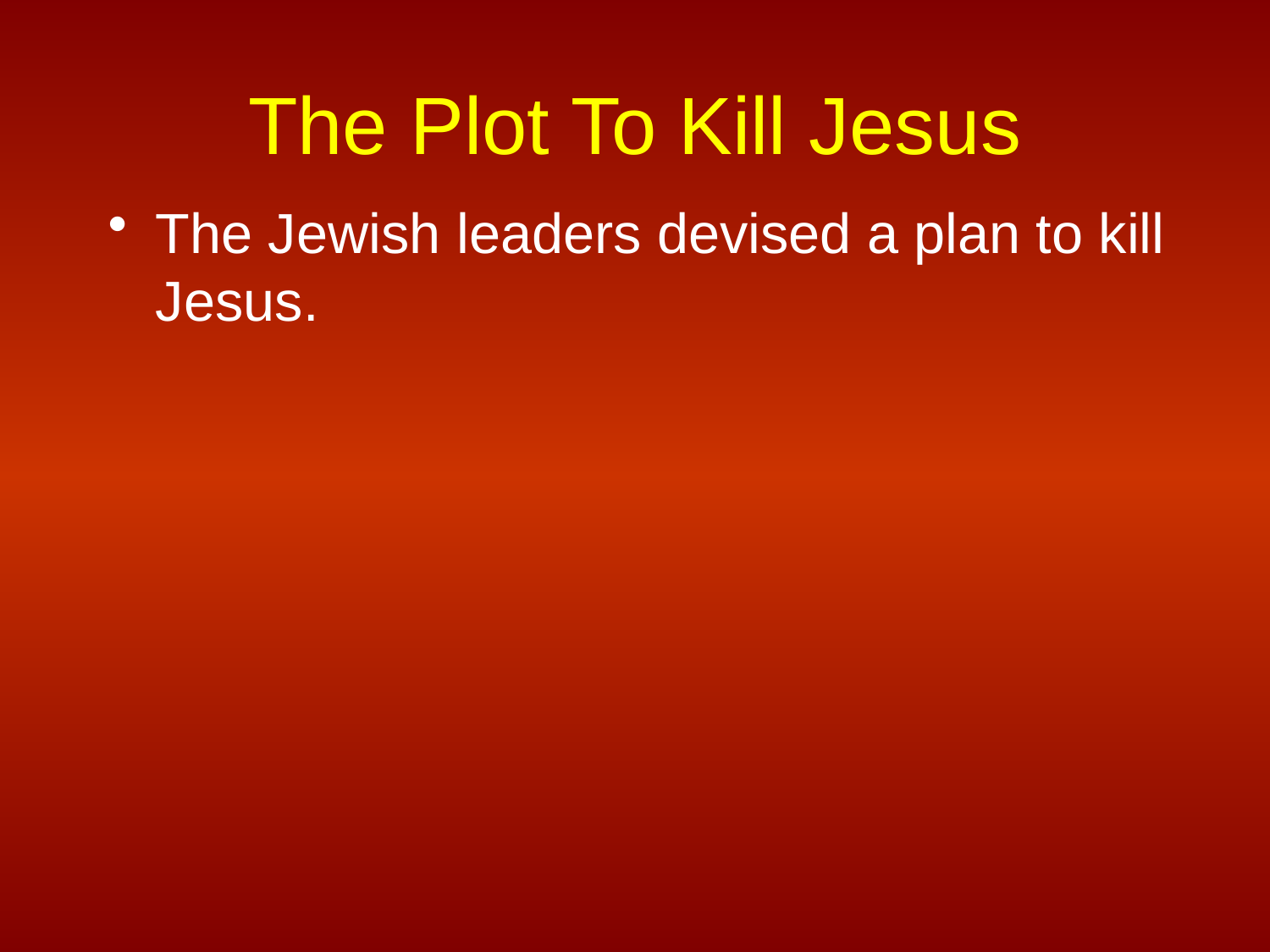

# The Plot To Kill Jesus
The Jewish leaders devised a plan to kill Jesus.